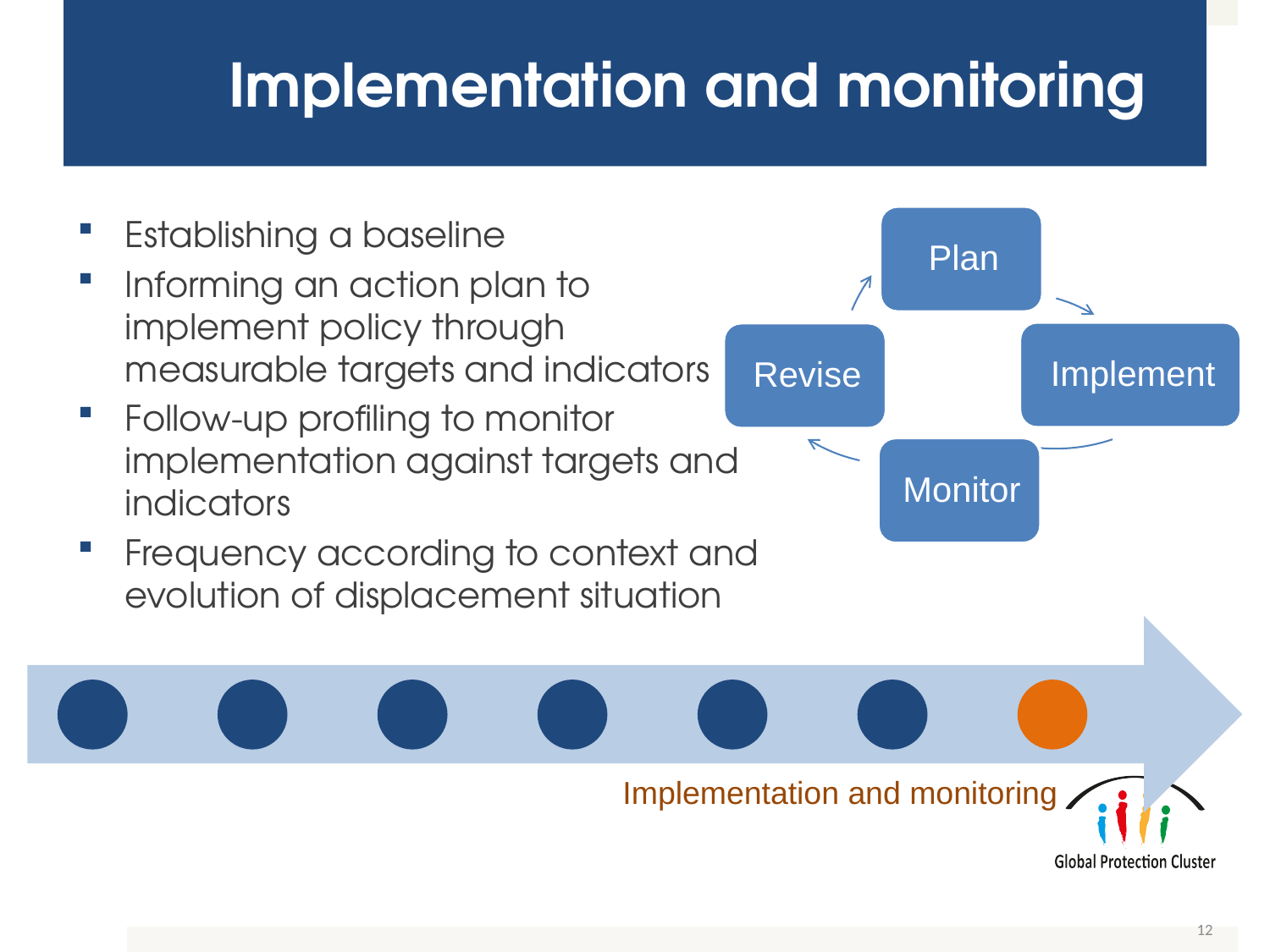

# Implementation and monitoring
Establishing a baseline
Informing an action plan to implement policy through measurable targets and indicators
Follow-up profiling to monitor implementation against targets and indicators
Frequency according to context and evolution of displacement situation
Plan
Implement
Monitor
Revise

Implementation and monitoring